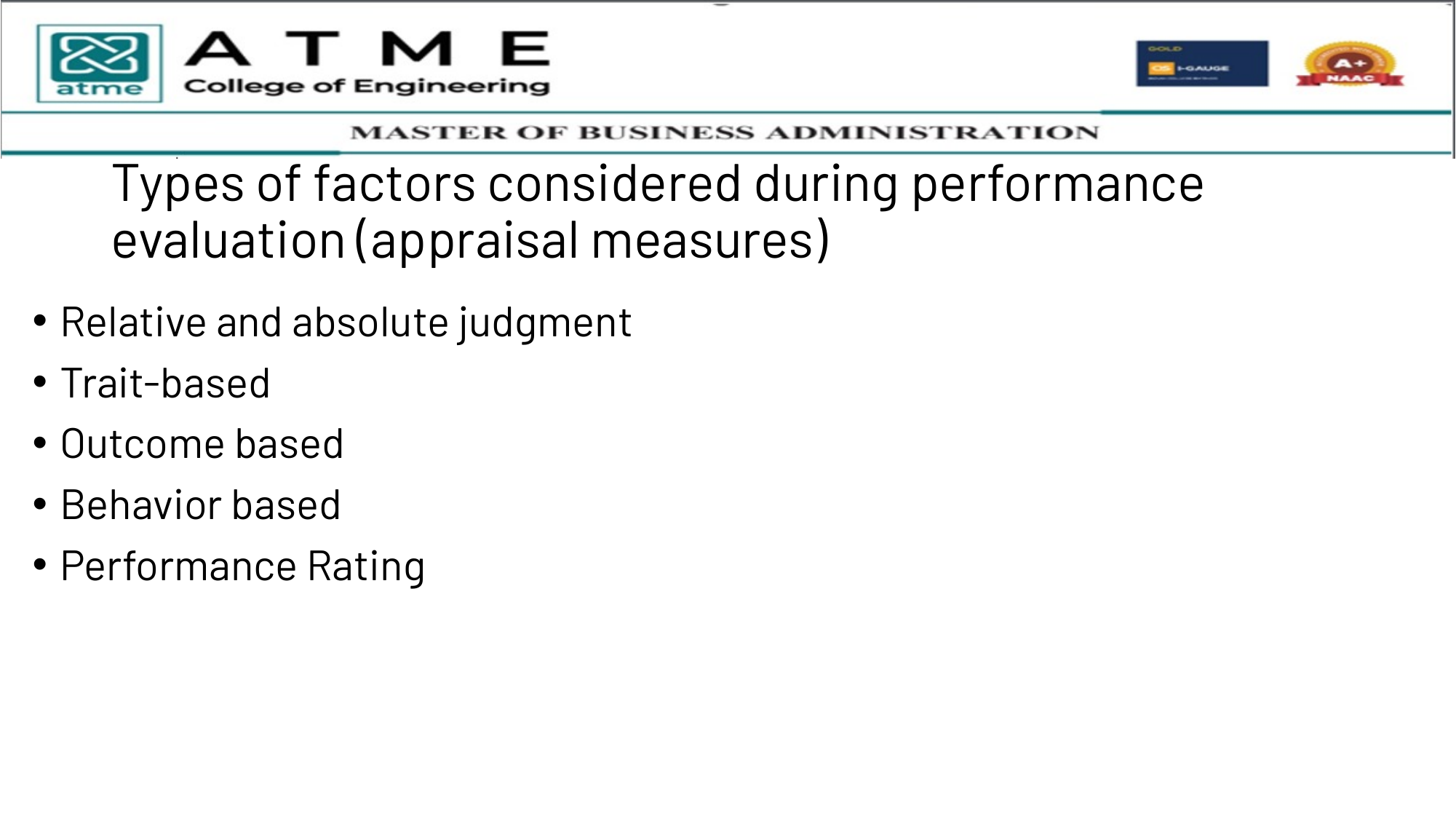

# Types of factors considered during performance evaluation (appraisal measures)
Relative and absolute judgment
Trait-based
Outcome based
Behavior based
Performance Rating